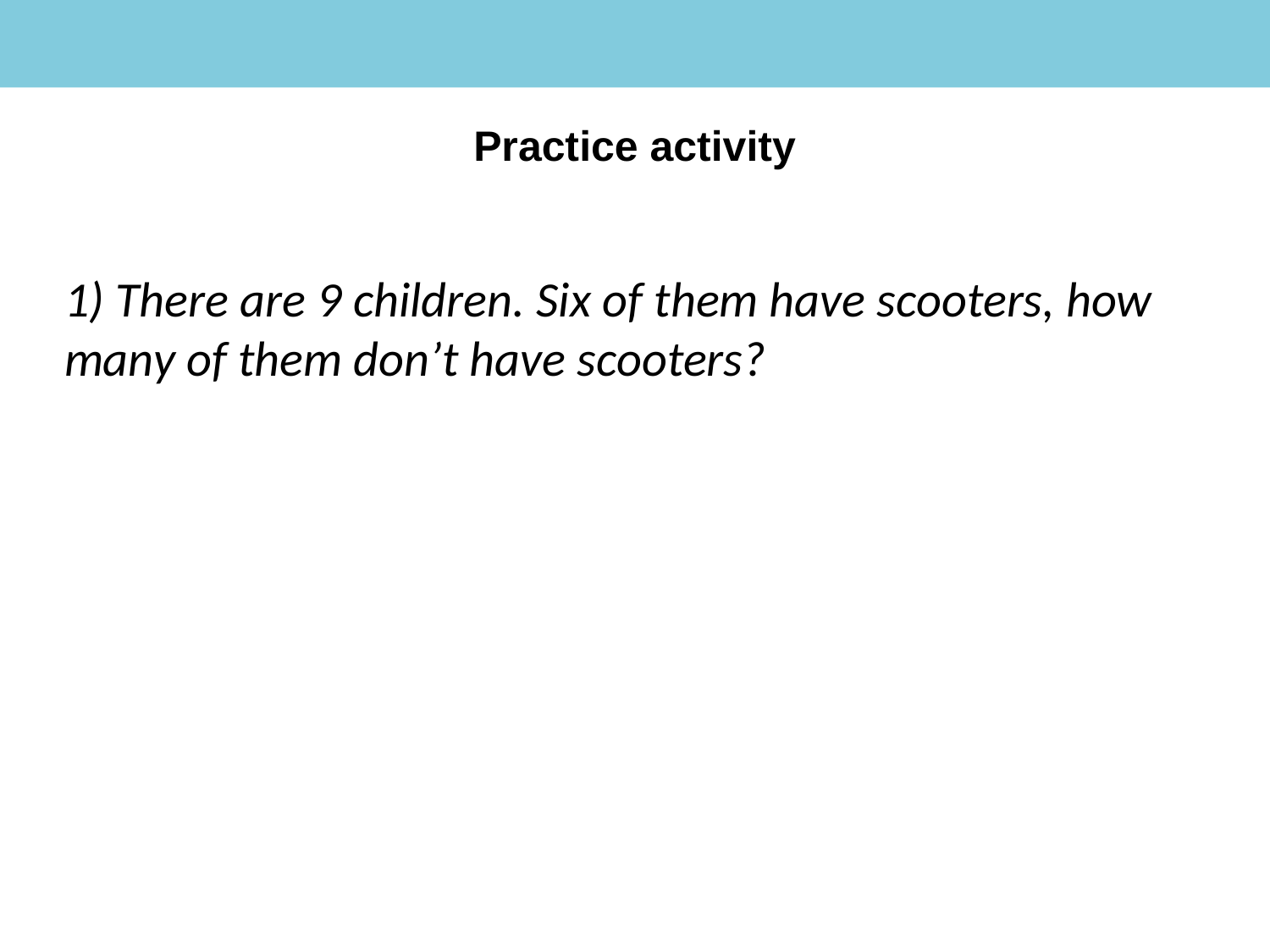

Practice activity
1) There are 9 children. Six of them have scooters, how many of them don’t have scooters?